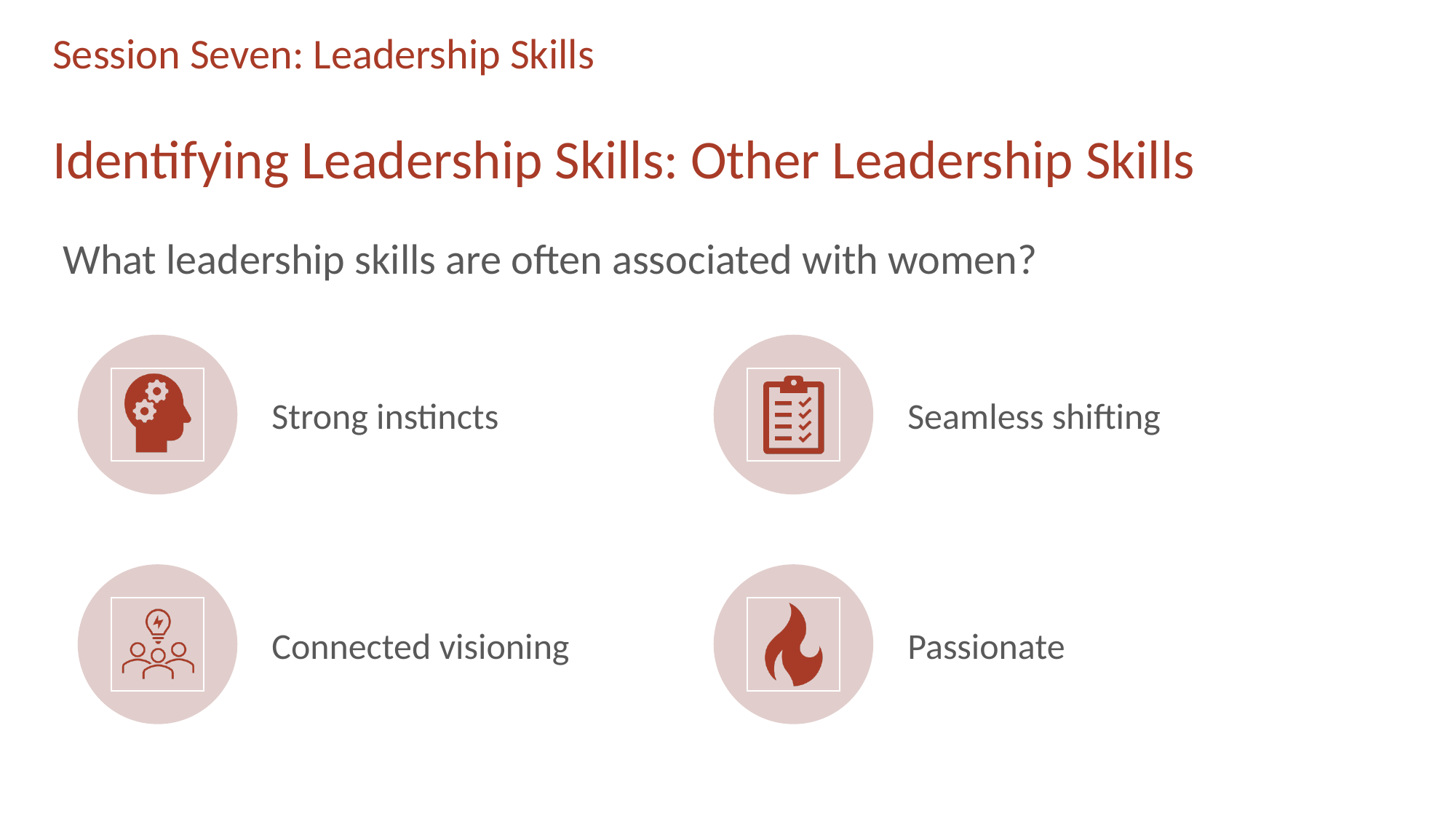

# Session Seven: Leadership Skills
Identifying Leadership Skills: Other Leadership Skills
What leadership skills are often associated with women?
Strong instincts
Seamless shifting
Connected visioning
Passionate